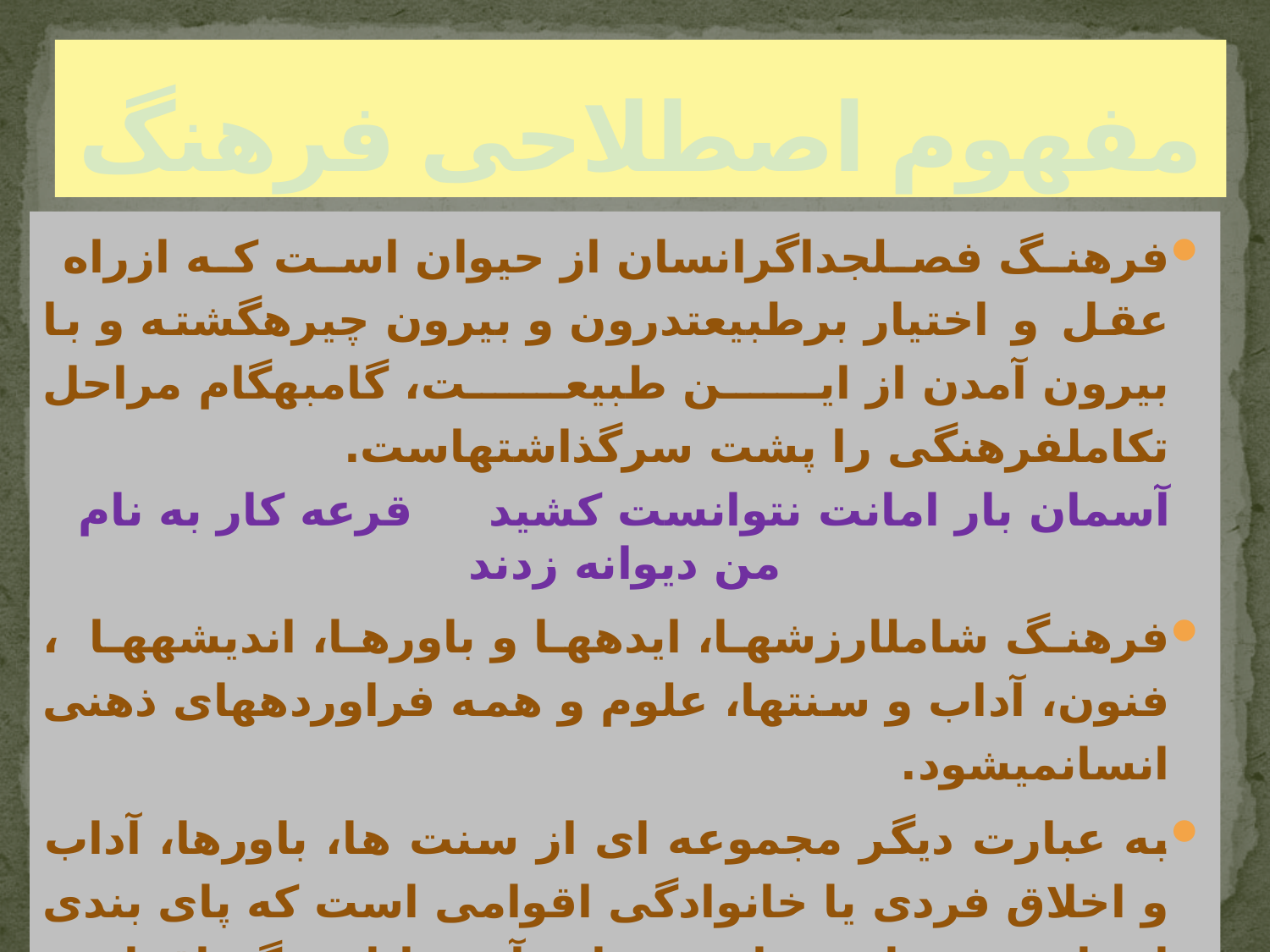

# مفهوم اصطلاحی فرهنگ
فرهنگ فصل‏جداگرانسان از حیوان است که ازراه عقل و اختیار برطبیعت‏درون و بیرون چیره‏گشته و با بیرون ‏آمدن از این ‏طبیعت، گام‏به‏گام مراحل ‏تکامل‏فرهنگی را پشت سرگذاشته‏است.
آسمان بار امانت نتوانست کشید     قرعه کار به نام من دیوانه زدند
فرهنگ‏ شامل‏ارزش‏ها، ایده‏ها و باورها، اندیشه‏ها ، فنون، آداب و سنت‏ها، علوم و همه فراورده‏های‏ ذهنی ‏انسان‏می‏شود.
به عبارت دیگر مجموعه ای از سنت ها، باورها، آداب و اخلاق فردی یا خانوادگی اقوامی است که پای بندی ایشان بدین امور باعث تمایز آن ها از دیگر اقوام و قبایل می شود.
فرهنگ مجموعه باورهای فرد یا گروهی خاص است و چون باورها ذهنی اند،پس فرهنگ جنبه ی عینی ندارد.